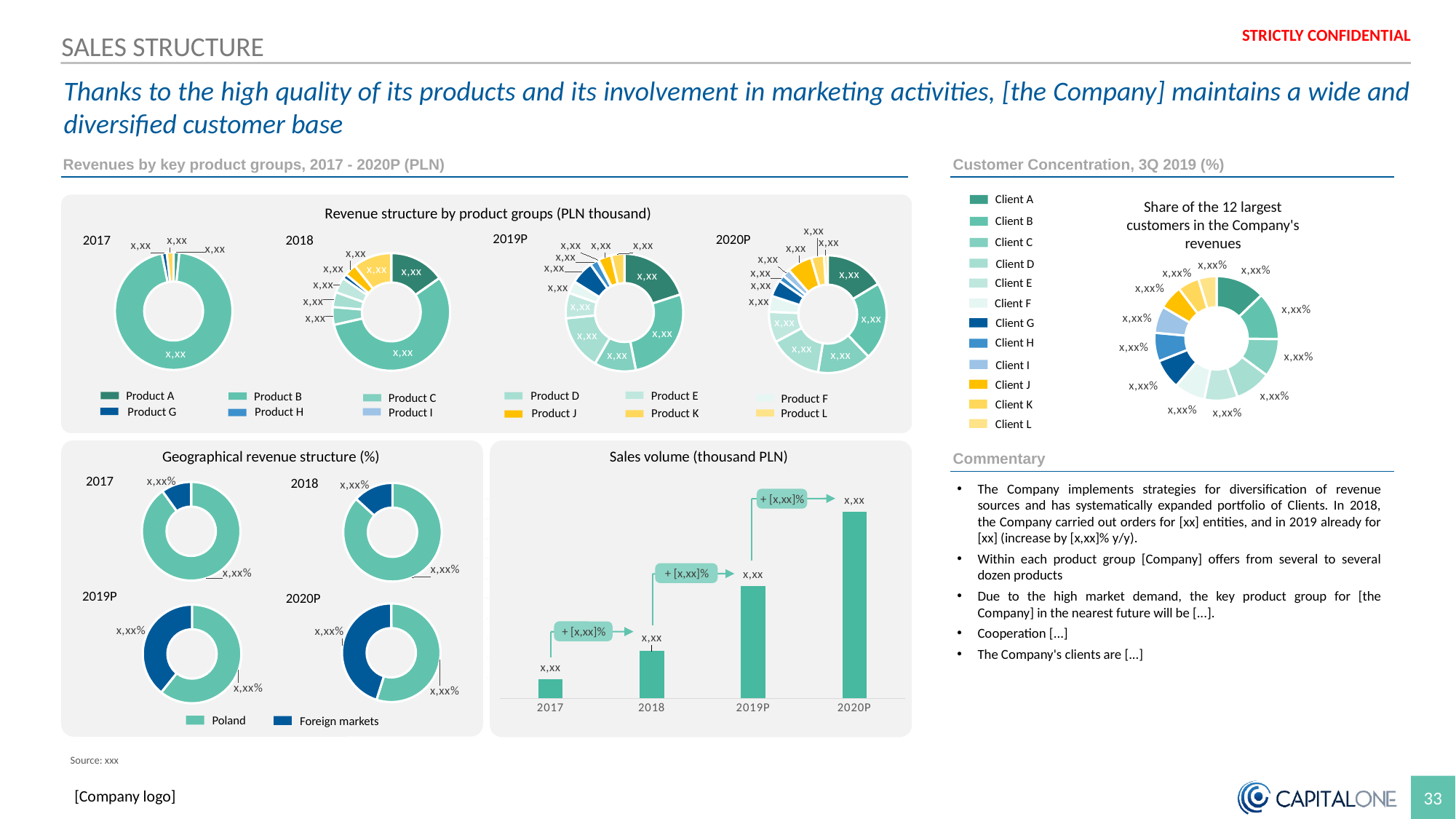

SALES STRUCTURE
Thanks to the high quality of its products and its involvement in marketing activities, [the Company] maintains a wide and diversified customer base
Revenues by key product groups, 2017 - 2020P (PLN)
Customer Concentration, 3Q 2019 (%)

Client A

Client B

Client C

Client D

Client E

Client F

Client G

Client H

Client I

Client J

Client K

Client L

### Chart

| Category | Sales |
|---|---|
| Kapsułki twarde | 30.2 |
| Pastylki do ssania | 1831.5 |
| Pastylki miękkie | 0.0 |
| Tabletki | 0.0 |
| Płyny olejowe | 0.0 |
| Płyny wodne | 0.0 |
| Lizaki kula | 26.3 |
| Lizaki pudrowe | 0.0 |
| Lizaki płaskie | 0.0 |
| Krople do oczu | 0.0 |
| Konfekcjonowanie | 36.0 |
| Inne | 0.0 |

### Chart

| Category | Sales |
|---|---|
|  | 727.0 |
|  | 2679.0 |
|  | 232.0 |
|  | 197.0 |
|  | 203.0 |
|  | 0.0 |
|  | 62.0 |
|  | 0.0 |
|  | 0.0 |
|  | 160.0 |
|  | 507.0 |
|  | 0.0 |

### Chart

| Category | Sales |
|---|---|
|  | 2256.502 |
|  | 3025.617 |
|  | 1294.538 |
|  | 1699.809 |
|  | 789.869 |
|  | 384.639 |
|  | 720.017 |
|  | 250.61 |
|  | 30.992 |
|  | 410.62 |
|  | 409.729 |
|  | 0.0 |

### Chart

| Category | Sales |
|---|---|
|  | 3074.04 |
|  | 4023.727 |
|  | 2782.64 |
|  | 2729.731 |
|  | 1582.853 |
|  | 823.472 |
|  | 866.345 |
|  | 322.657 |
|  | 402.307 |
|  | 1301.961 |
|  | 666.161 |
|  | 188.1 |
Share of the 12 largest customers in the Company's revenues

Revenue structure by product groups (PLN thousand)
2019P
2020P
2017
2018

### Chart

| Category | Sales |
|---|---|
| Klient A | 0.0813 |
| Klient B | 0.0789 |
| Klient C | 0.0629 |
| Klient D | 0.06 |
| Klient E | 0.055 |
| Klient F | 0.0512 |
| Klient G | 0.0493 |
| Klient H | 0.0473 |
| Klient I | 0.0445 |
| Klient J | 0.0396 |
| Klient K | 0.0356 |
| Klient L | 0.03 |
Product E

Product A

Product D

Product B

Product C

Product F

Product H

Product G

Product I

Product L

Product J

Product K

### Chart

| Category | Sales |
|---|---|
| Polska | 0.9009 |
| Rynki zagraniczne | 0.0991 |

### Chart

| Category | Sales |
|---|---|
| Polska | 0.8681 |
| Rynki zagraniczne | 0.1319 |

Sales volume (thousand PLN)
Geographical revenue structure (%)
Commentary
2017
2018
The Company implements strategies for diversification of revenue sources and has systematically expanded portfolio of Clients. In 2018, the Company carried out orders for [xx] entities, and in 2019 already for [xx] (increase by [x,xx]% y/y).
Within each product group [Company] offers from several to several dozen products
Due to the high market demand, the key product group for [the Company] in the nearest future will be [...].
Cooperation [...]
The Company's clients are [...]

### Chart

| Category | Column3 |
|---|---|
| 2017 | 1924.0 |
| 2018 | 4767.0 |
| 2019P | 11273.0 |
| 2020P | 18766.0 |
+ [x,xx]%

### Chart

| Category | Sales |
|---|---|
| Polska | 0.5482992934753264 |
| Pastylki do ssania | 0.4517007065246737 |

### Chart

| Category | Sales |
|---|---|
| Polska  | 0.6073341795125745 |
| Rynki zagraniczne | 0.39266582048742543 |
+ [x,xx]%

2019P
2020P
+ [x,xx]%

Poland

Foreign markets

Source: xxx